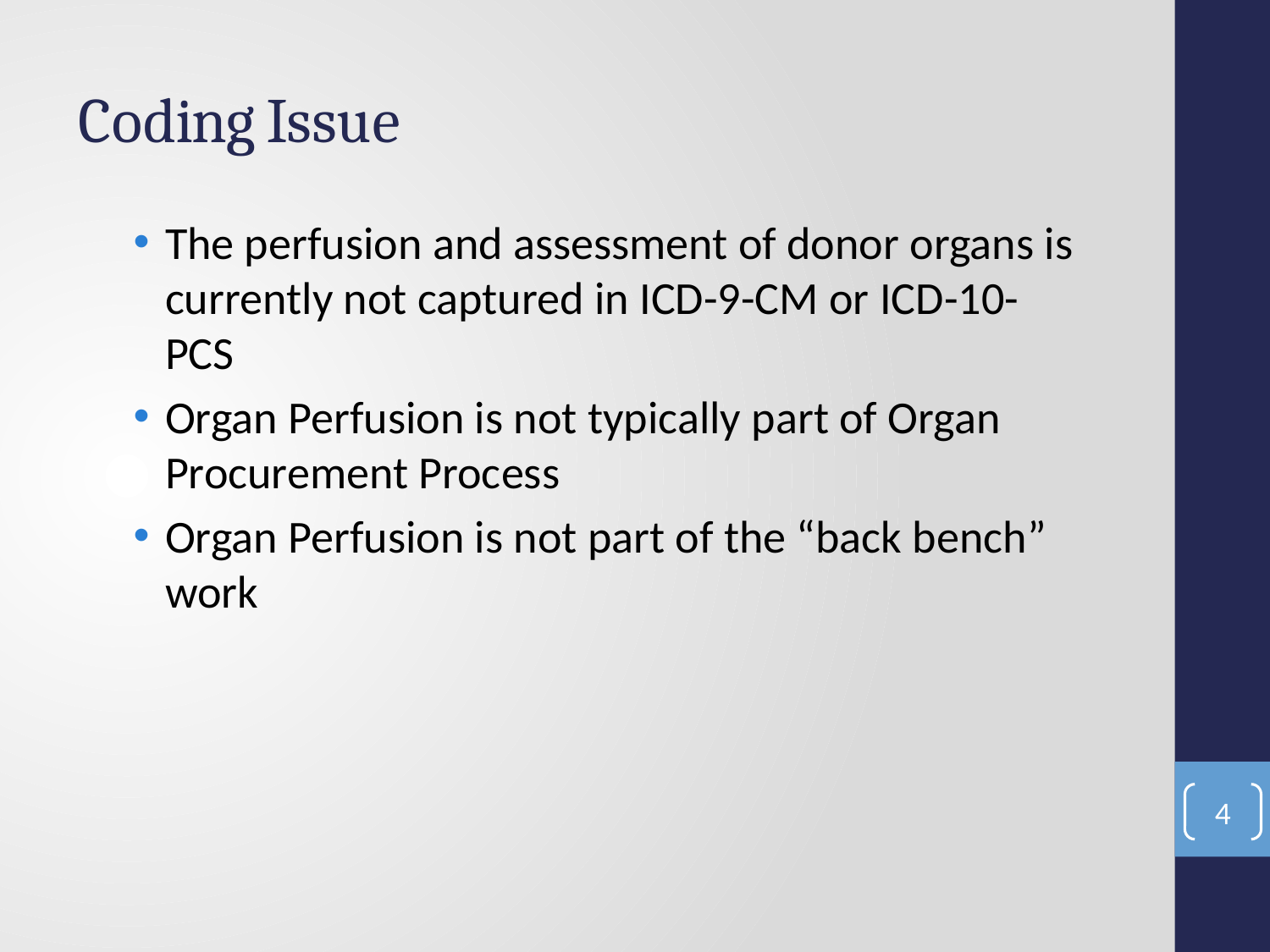

# Coding Issue
The perfusion and assessment of donor organs is currently not captured in ICD-9-CM or ICD-10-PCS
Organ Perfusion is not typically part of Organ Procurement Process
Organ Perfusion is not part of the “back bench” work

4